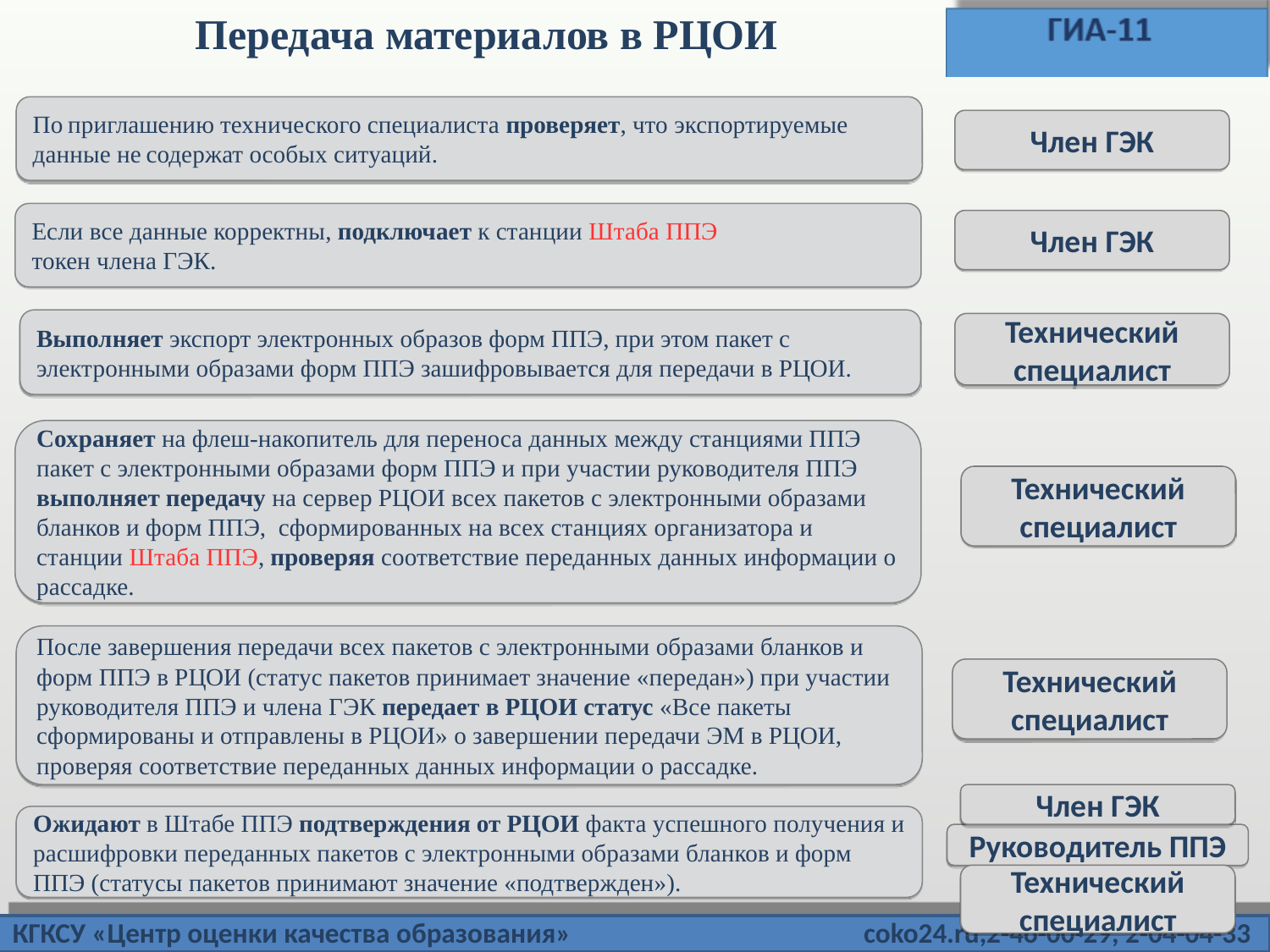

Передача материалов в РЦОИ
По приглашению технического специалиста проверяет, что экспортируемые данные не содержат особых ситуаций.
Член ГЭК
Если все данные корректны, подключает к станции Штаба ППЭ
токен члена ГЭК.
Член ГЭК
Выполняет экспорт электронных образов форм ППЭ, при этом пакет с электронными образами форм ППЭ зашифровывается для передачи в РЦОИ.
Технический специалист
Сохраняет на флеш-накопитель для переноса данных между станциями ППЭ пакет с электронными образами форм ППЭ и при участии руководителя ППЭ выполняет передачу на сервер РЦОИ всех пакетов с электронными образами бланков и форм ППЭ,  сформированных на всех станциях организатора и станции Штаба ППЭ, проверяя соответствие переданных данных информации о рассадке.
Технический специалист

После завершения передачи всех пакетов с электронными образами бланков и форм ППЭ в РЦОИ (статус пакетов принимает значение «передан») при участии руководителя ППЭ и члена ГЭК передает в РЦОИ статус «Все пакеты сформированы и отправлены в РЦОИ» о завершении передачи ЭМ в РЦОИ, проверяя соответствие переданных данных информации о рассадке.
Технический специалист
Член ГЭК
Ожидают в Штабе ППЭ подтверждения от РЦОИ факта успешного получения и расшифровки переданных пакетов с электронными образами бланков и форм ППЭ (статусы пакетов принимают значение «подтвержден»).
Руководитель ППЭ
Технический специалист